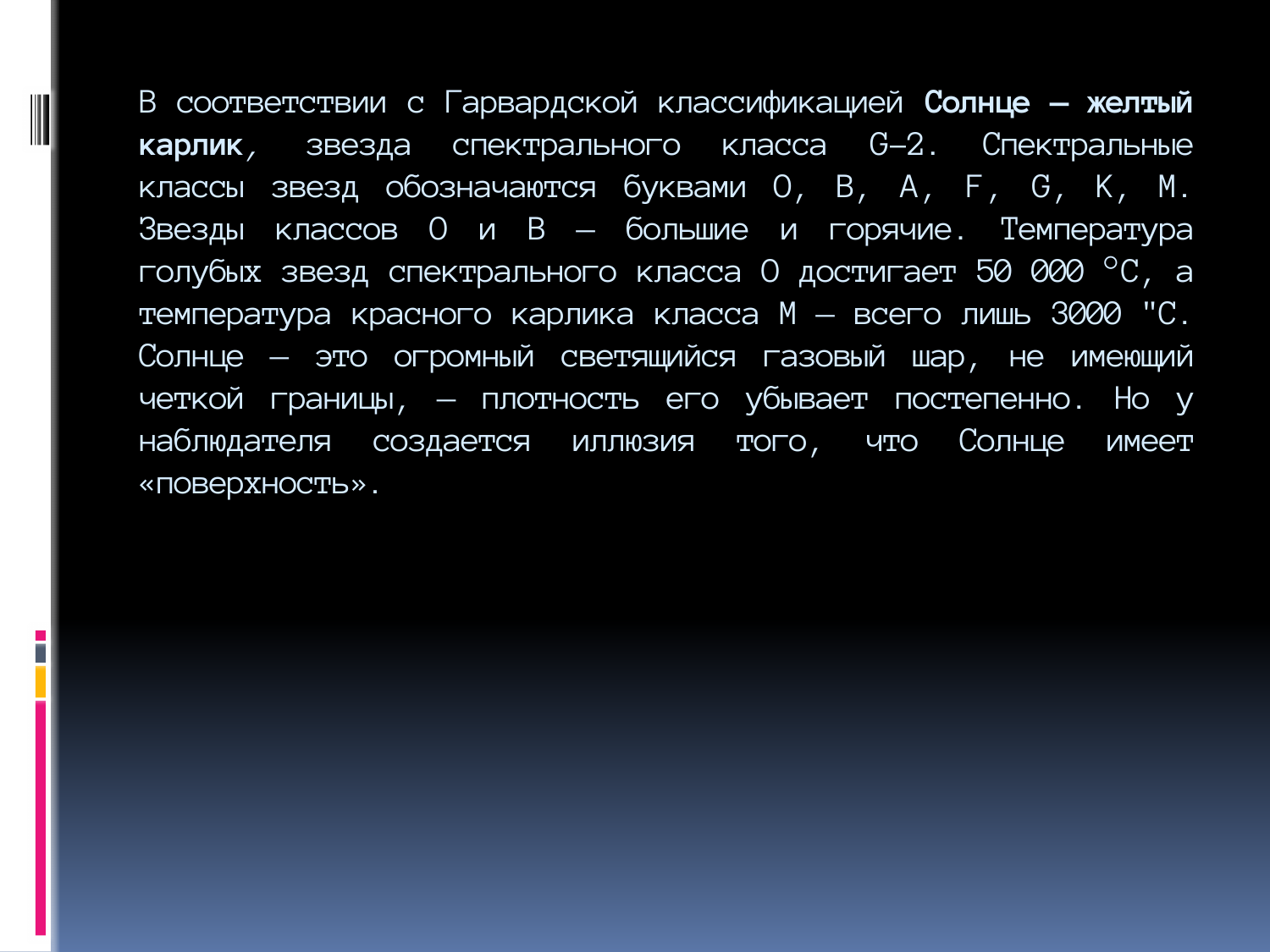

# В соответствии с Гарвардской классификацией Солнце — желтый карлик, звезда спектрального класса G-2. Спектральные классы звезд обозначаются буквами О, В, A, F, G, К, М. Звезды классов О и В — большие и горячие. Температура голубых звезд спектрального класса О достигает 50 000 °С, а температура красного карлика класса М — всего лишь 3000 "С. Солнце — это огромный светящийся газовый шар, не имеющий четкой границы, — плотность его убывает постепенно. Но у наблюдателя создается иллюзия того, что Солнце имеет «поверхность».